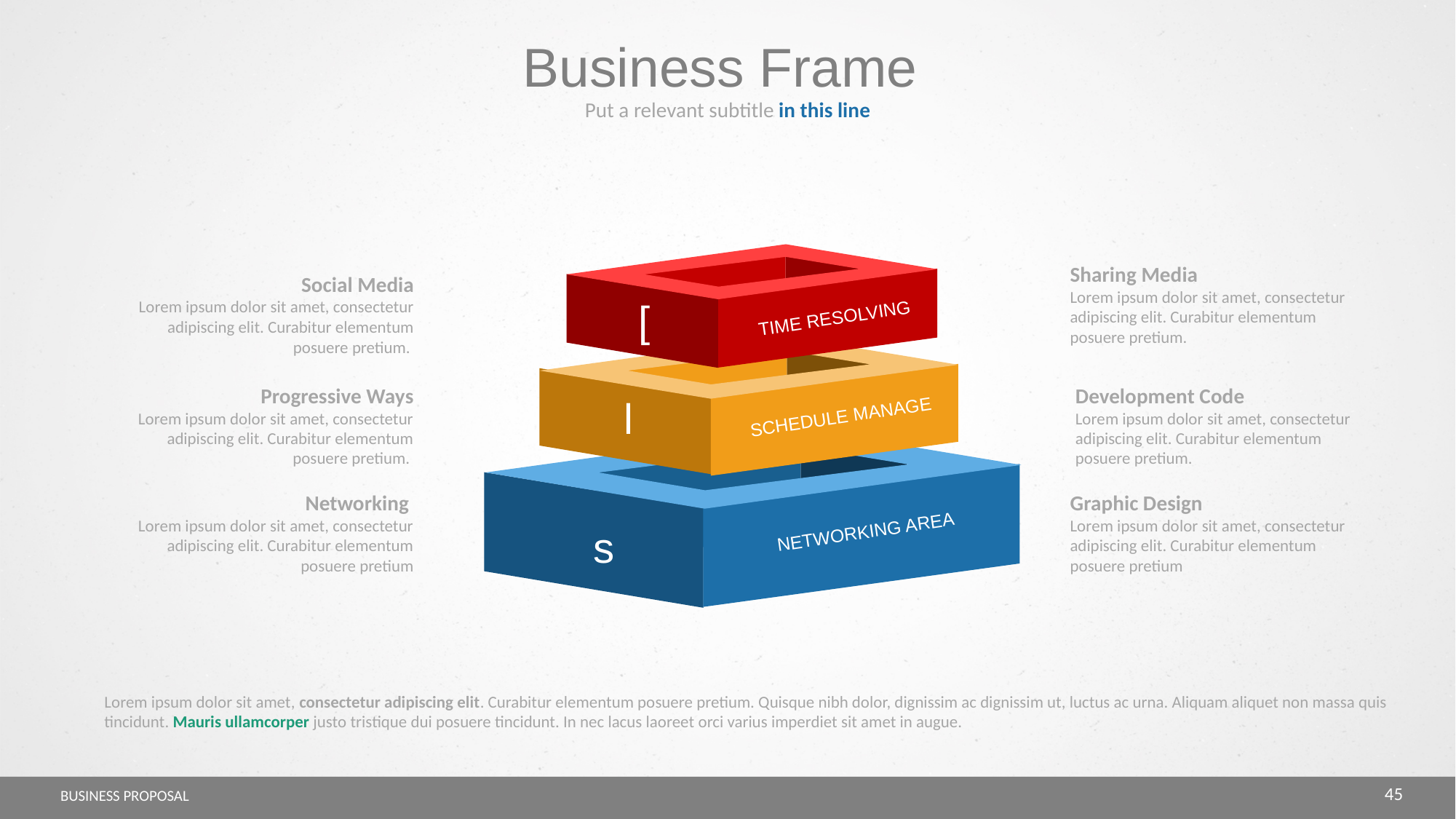

Business Frame
Put a relevant subtitle in this line

Sharing Media
Lorem ipsum dolor sit amet, consectetur adipiscing elit. Curabitur elementum posuere pretium.
Social Media
Lorem ipsum dolor sit amet, consectetur adipiscing elit. Curabitur elementum posuere pretium.
[
TIME RESOLVING
Progressive Ways
Lorem ipsum dolor sit amet, consectetur adipiscing elit. Curabitur elementum posuere pretium.
l
Development Code
Lorem ipsum dolor sit amet, consectetur adipiscing elit. Curabitur elementum posuere pretium.
SCHEDULE MANAGE
Graphic Design
Lorem ipsum dolor sit amet, consectetur adipiscing elit. Curabitur elementum posuere pretium
Networking
Lorem ipsum dolor sit amet, consectetur adipiscing elit. Curabitur elementum posuere pretium
s
NETWORKING AREA
Lorem ipsum dolor sit amet, consectetur adipiscing elit. Curabitur elementum posuere pretium. Quisque nibh dolor, dignissim ac dignissim ut, luctus ac urna. Aliquam aliquet non massa quis tincidunt. Mauris ullamcorper justo tristique dui posuere tincidunt. In nec lacus laoreet orci varius imperdiet sit amet in augue.

45
BUSINESS PROPOSAL